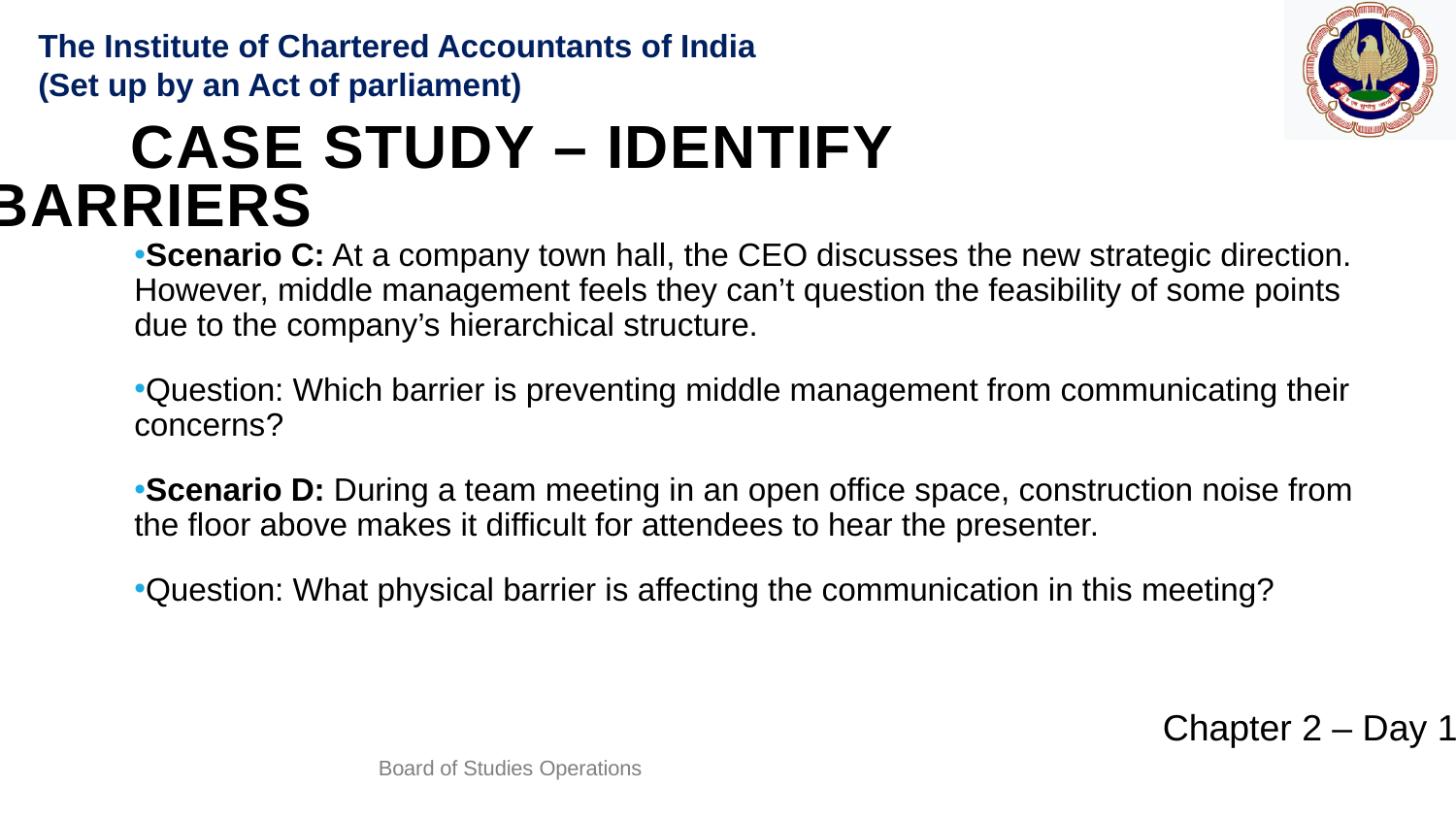

Case Study – Identify Barriers
Scenario C: At a company town hall, the CEO discusses the new strategic direction. However, middle management feels they can’t question the feasibility of some points due to the company’s hierarchical structure.
Question: Which barrier is preventing middle management from communicating their concerns?
Scenario D: During a team meeting in an open office space, construction noise from the floor above makes it difficult for attendees to hear the presenter.
Question: What physical barrier is affecting the communication in this meeting?